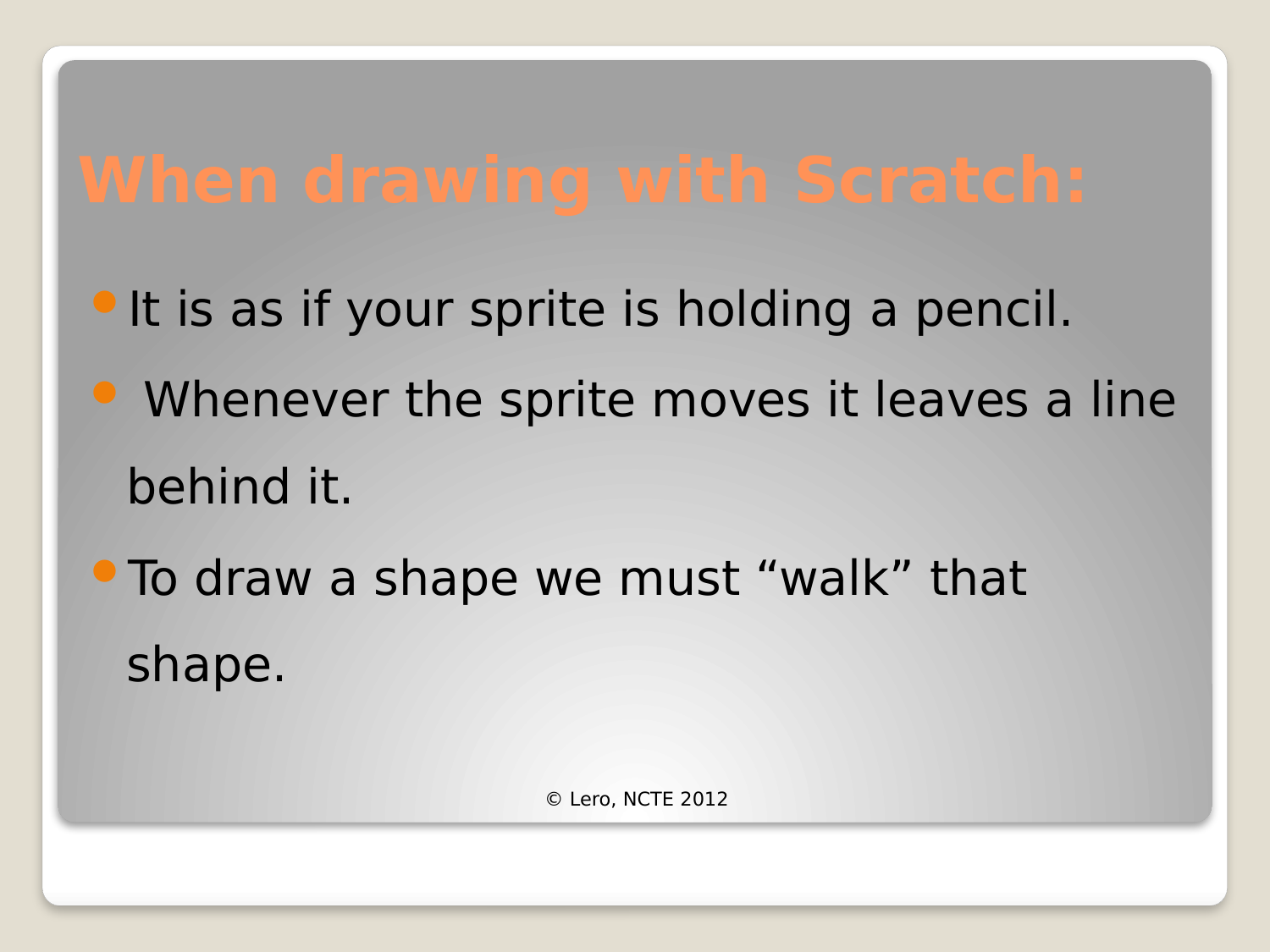

# When drawing with Scratch:
It is as if your sprite is holding a pencil.
 Whenever the sprite moves it leaves a line behind it.
To draw a shape we must “walk” that shape.

© Lero, NCTE 2012